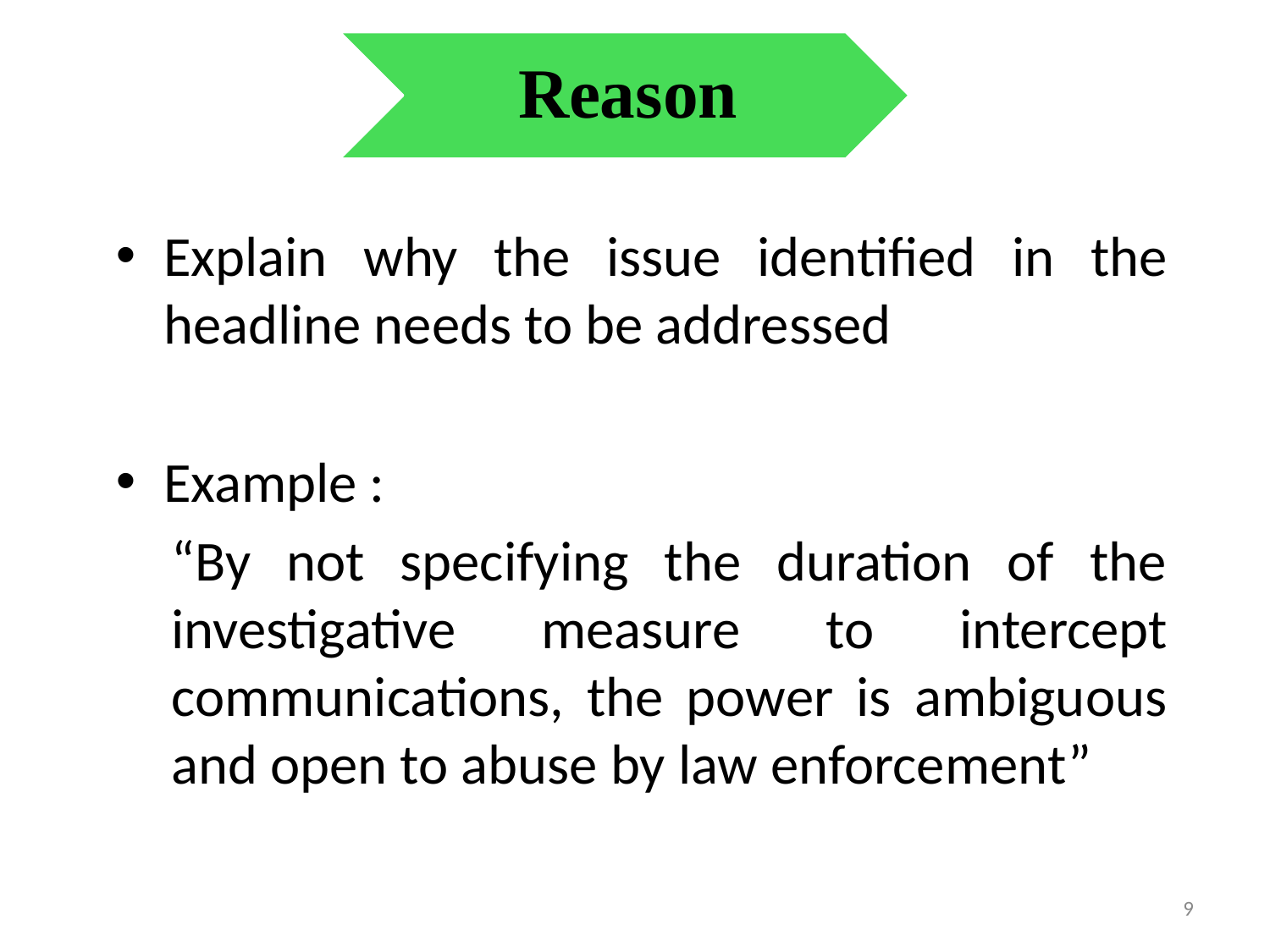

Reason
Explain why the issue identified in the headline needs to be addressed

Example :
“By not specifying the duration of the investigative measure to intercept communications, the power is ambiguous and open to abuse by law enforcement”
9